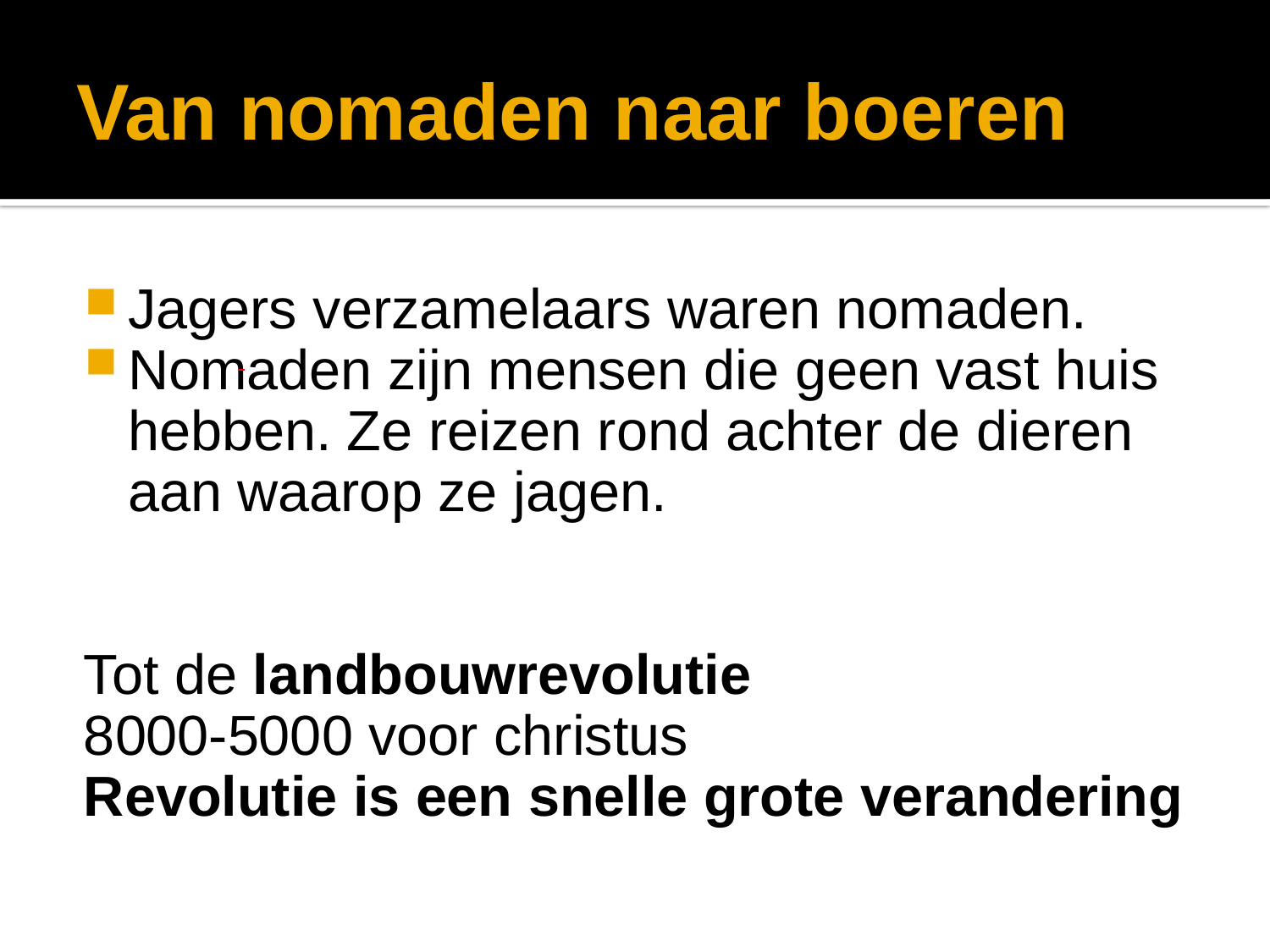

# Van nomaden naar boeren
Jagers verzamelaars waren nomaden.
Nomaden zijn mensen die geen vast huis hebben. Ze reizen rond achter de dieren aan waarop ze jagen.

Tot de landbouwrevolutie
8000-5000 voor christus
Revolutie is een snelle grote verandering